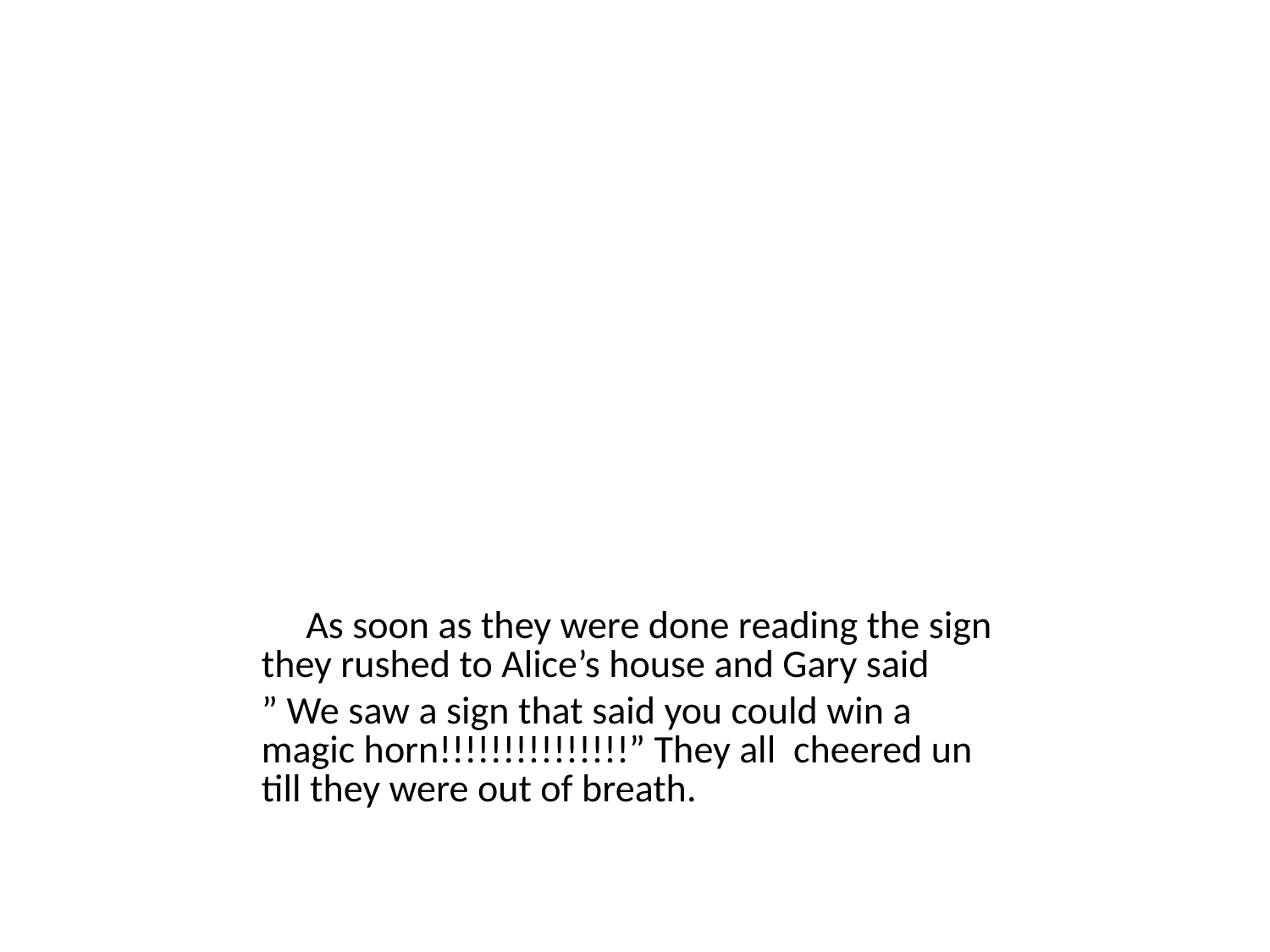

As soon as they were done reading the sign they rushed to Alice’s house and Gary said
” We saw a sign that said you could win a magic horn!!!!!!!!!!!!!!!” They all  cheered un till they were out of breath.